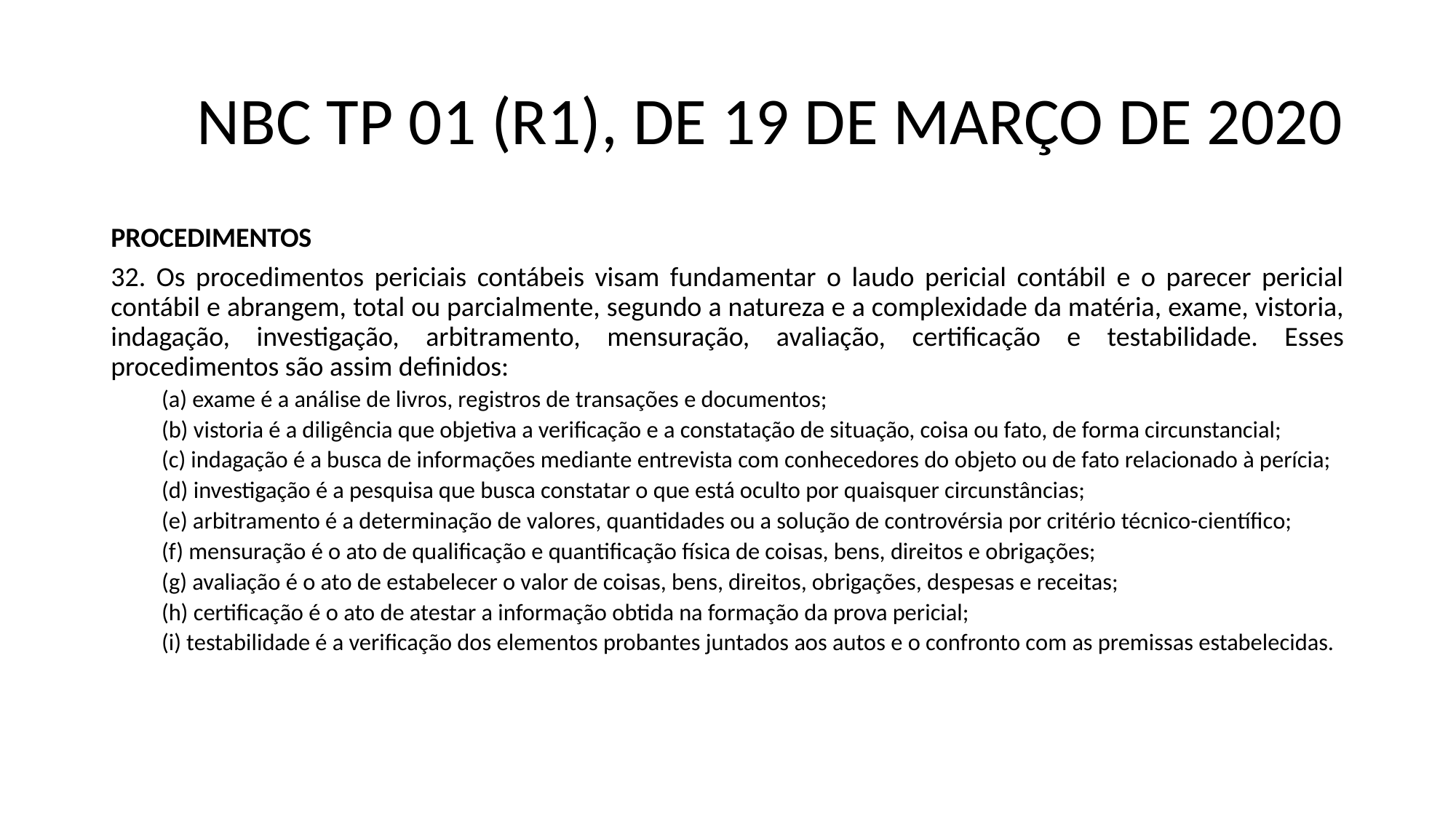

# NBC TP 01 (R1), DE 19 DE MARÇO DE 2020
PROCEDIMENTOS
32. Os procedimentos periciais contábeis visam fundamentar o laudo pericial contábil e o parecer pericial contábil e abrangem, total ou parcialmente, segundo a natureza e a complexidade da matéria, exame, vistoria, indagação, investigação, arbitramento, mensuração, avaliação, certificação e testabilidade. Esses procedimentos são assim definidos:
(a) exame é a análise de livros, registros de transações e documentos;
(b) vistoria é a diligência que objetiva a verificação e a constatação de situação, coisa ou fato, de forma circunstancial;
(c) indagação é a busca de informações mediante entrevista com conhecedores do objeto ou de fato relacionado à perícia;
(d) investigação é a pesquisa que busca constatar o que está oculto por quaisquer circunstâncias;
(e) arbitramento é a determinação de valores, quantidades ou a solução de controvérsia por critério técnico-científico;
(f) mensuração é o ato de qualificação e quantificação física de coisas, bens, direitos e obrigações;
(g) avaliação é o ato de estabelecer o valor de coisas, bens, direitos, obrigações, despesas e receitas;
(h) certificação é o ato de atestar a informação obtida na formação da prova pericial;
(i) testabilidade é a verificação dos elementos probantes juntados aos autos e o confronto com as premissas estabelecidas.